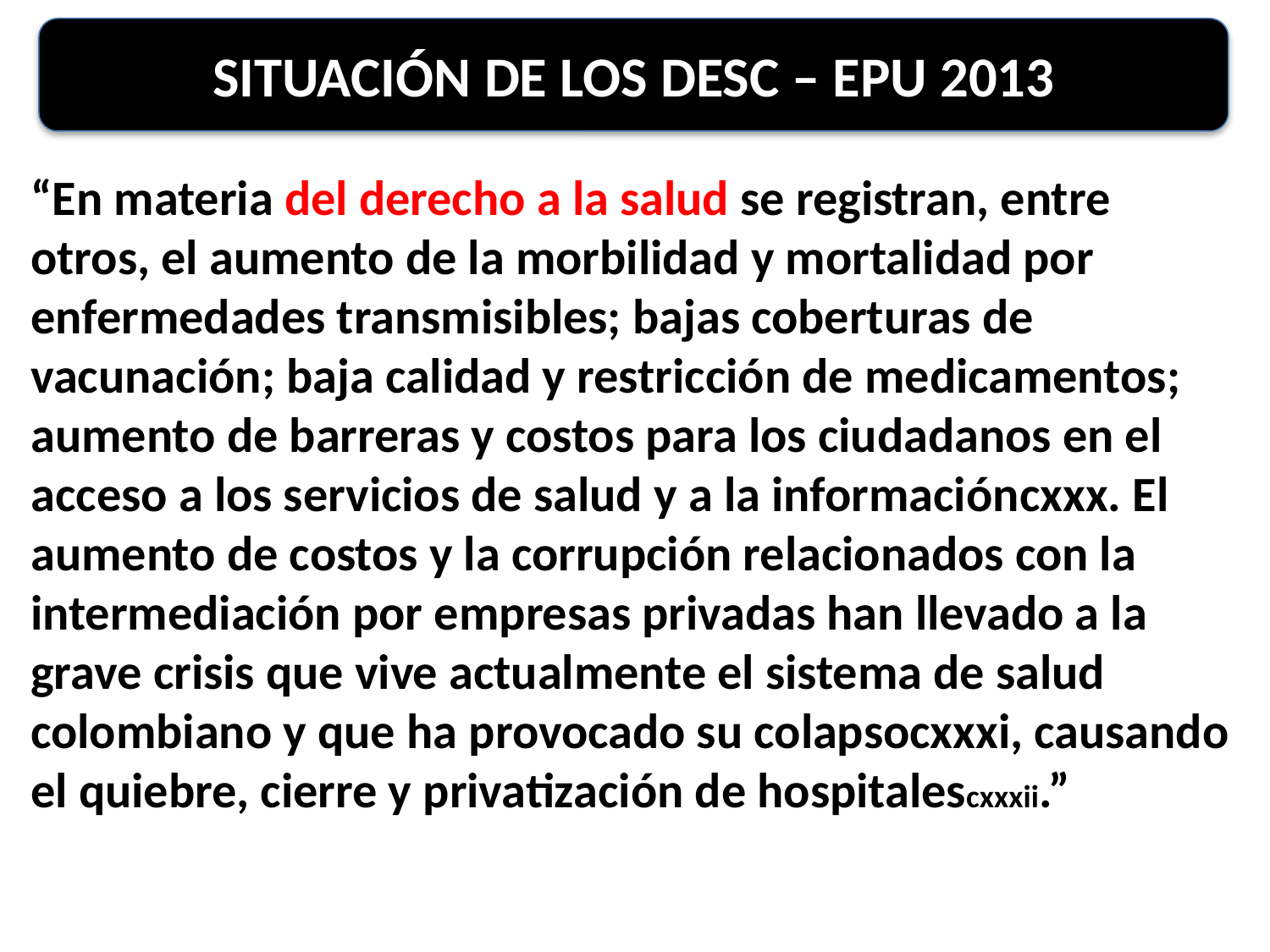

SITUACIÓN DE LOS DESC – EPU 2013
“En materia del derecho a la salud se registran, entre otros, el aumento de la morbilidad y mortalidad por enfermedades transmisibles; bajas coberturas de vacunación; baja calidad y restricción de medicamentos; aumento de barreras y costos para los ciudadanos en el acceso a los servicios de salud y a la informacióncxxx. El aumento de costos y la corrupción relacionados con la intermediación por empresas privadas han llevado a la grave crisis que vive actualmente el sistema de salud colombiano y que ha provocado su colapsocxxxi, causando el quiebre, cierre y privatización de hospitalescxxxii.”